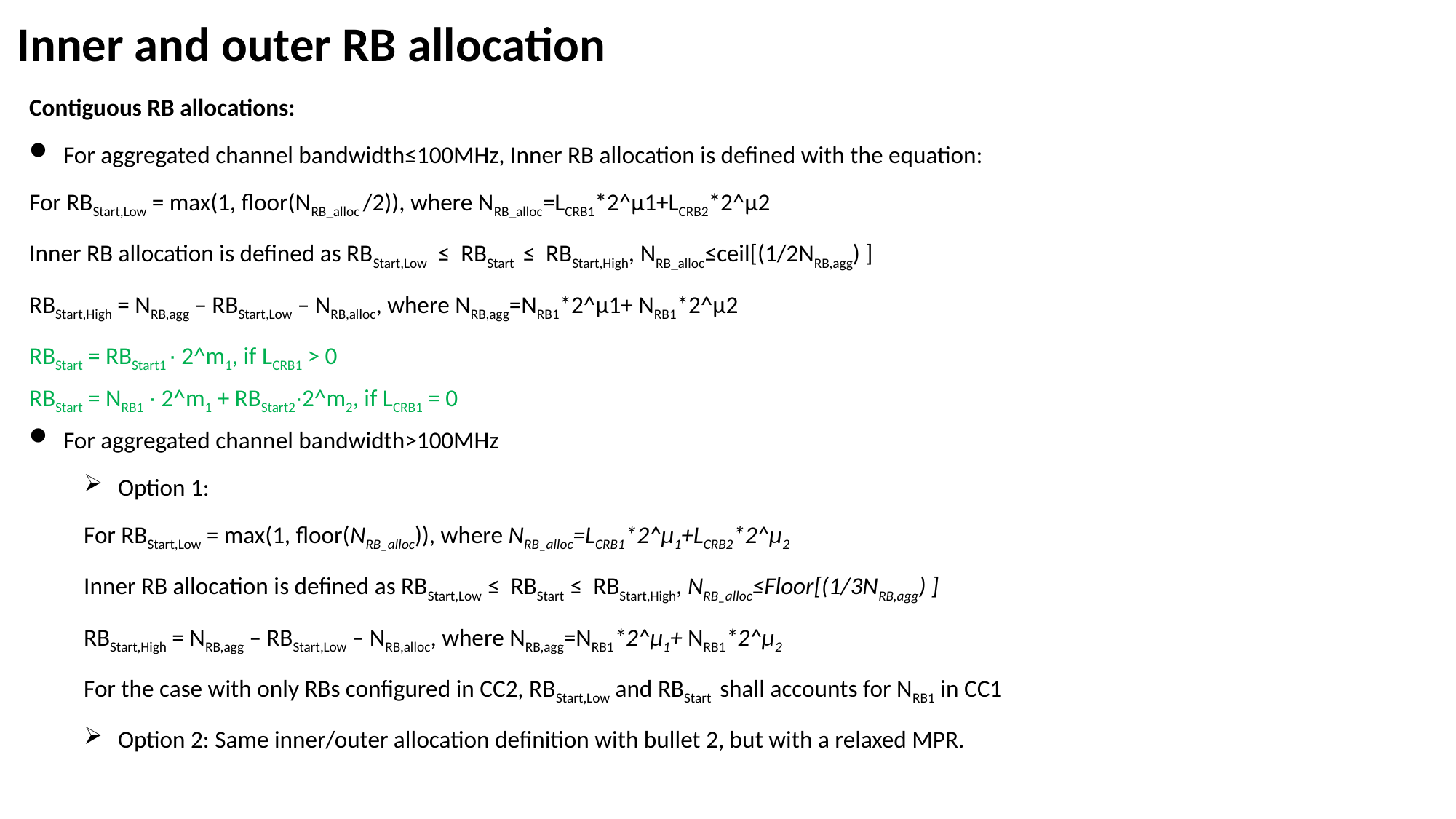

# Inner and outer RB allocation
Contiguous RB allocations:
For aggregated channel bandwidth≤100MHz, Inner RB allocation is defined with the equation:
For RBStart,Low = max(1, floor(NRB_alloc /2)), where NRB_alloc=LCRB1*2^µ1+LCRB2*2^µ2
Inner RB allocation is defined as RBStart,Low  ≤  RBStart  ≤  RBStart,High, NRB_alloc≤ceil[(1/2NRB,agg) ]
RBStart,High = NRB,agg – RBStart,Low – NRB,alloc, where NRB,agg=NRB1*2^µ1+ NRB1*2^µ2
RBStart = RBStart1 ∙ 2^m1, if LCRB1 > 0
RBStart = NRB1 ∙ 2^m1 + RBStart2∙2^m2, if LCRB1 = 0
For aggregated channel bandwidth>100MHz
Option 1:
For RBStart,Low = max(1, floor(NRB_alloc)), where NRB_alloc=LCRB1*2^µ1+LCRB2*2^µ2
Inner RB allocation is defined as RBStart,Low  ≤  RBStart  ≤  RBStart,High, NRB_alloc≤Floor[(1/3NRB,agg) ]
RBStart,High = NRB,agg – RBStart,Low – NRB,alloc, where NRB,agg=NRB1*2^µ1+ NRB1*2^µ2
          For the case with only RBs configured in CC2, RBStart,Low and RBStart  shall accounts for NRB1 in CC1
Option 2: Same inner/outer allocation definition with bullet 2, but with a relaxed MPR.